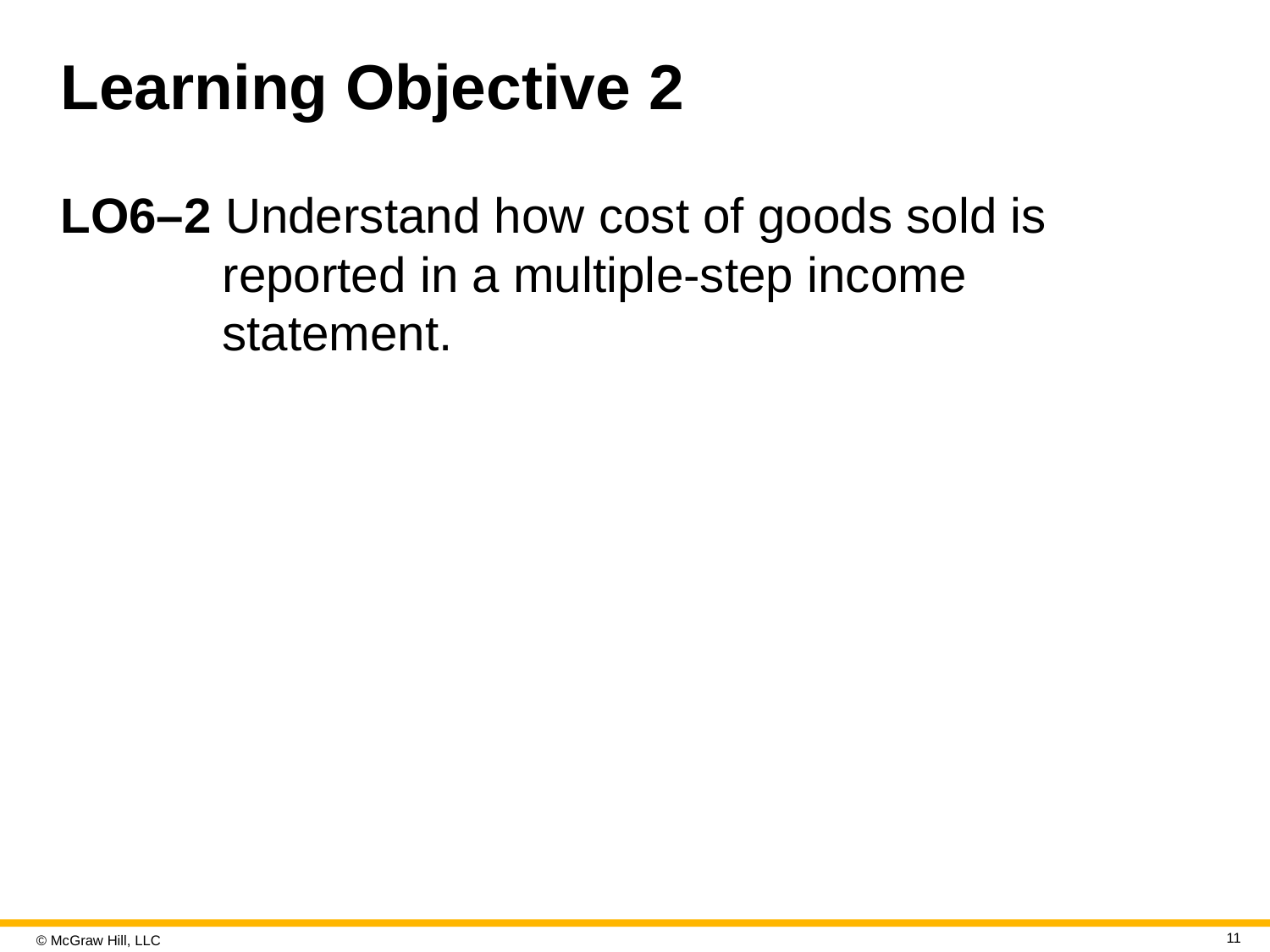

# Learning Objective 2
L O6–2 Understand how cost of goods sold is reported in a multiple-step income statement.
11